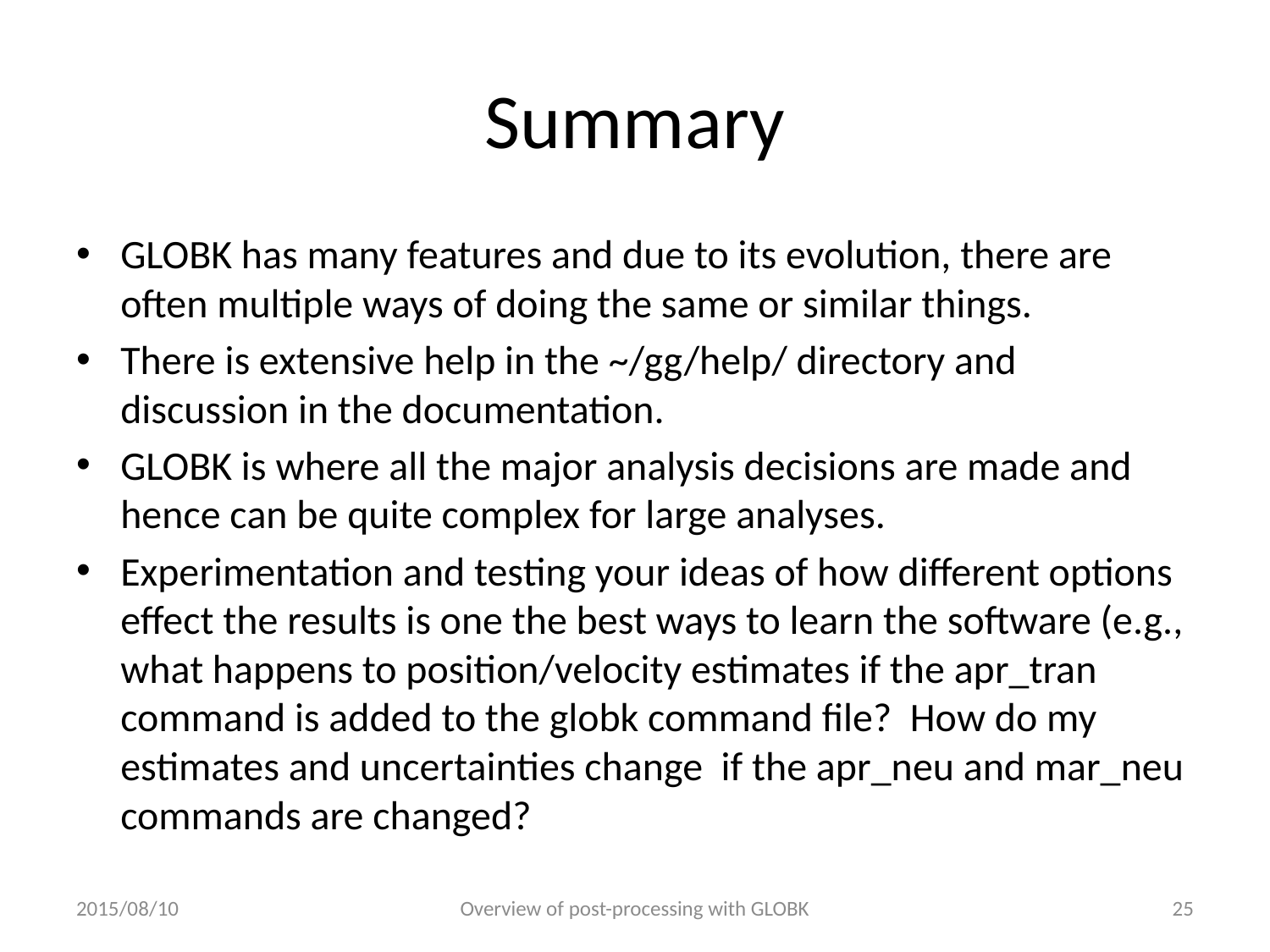

# Summary
GLOBK has many features and due to its evolution, there are often multiple ways of doing the same or similar things.
There is extensive help in the ~/gg/help/ directory and discussion in the documentation.
GLOBK is where all the major analysis decisions are made and hence can be quite complex for large analyses.
Experimentation and testing your ideas of how different options effect the results is one the best ways to learn the software (e.g., what happens to position/velocity estimates if the apr_tran  command is added to the globk command file?  How do my estimates and uncertainties change  if the apr_neu and mar_neu commands are changed?
2015/08/10
Overview of post-processing with GLOBK
25